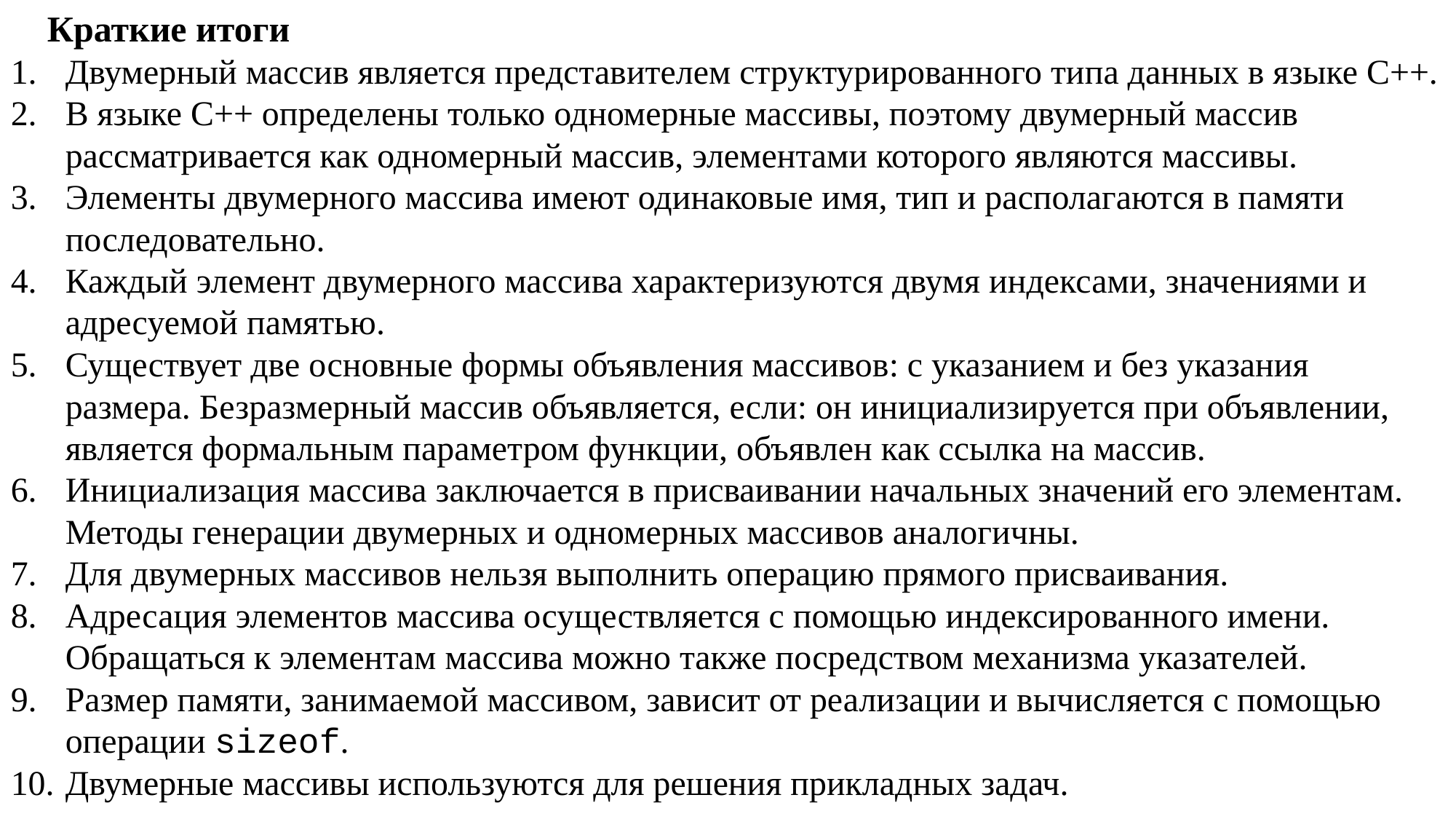

Краткие итоги
Двумерный массив является представителем структурированного типа данных в языке С++.
В языке С++ определены только одномерные массивы, поэтому двумерный массив рассматривается как одномерный массив, элементами которого являются массивы.
Элементы двумерного массива имеют одинаковые имя, тип и располагаются в памяти последовательно.
Каждый элемент двумерного массива характеризуются двумя индексами, значениями и адресуемой памятью.
Существует две основные формы объявления массивов: с указанием и без указания размера. Безразмерный массив объявляется, если: он инициализируется при объявлении, является формальным параметром функции, объявлен как ссылка на массив.
Инициализация массива заключается в присваивании начальных значений его элементам. Методы генерации двумерных и одномерных массивов аналогичны.
Для двумерных массивов нельзя выполнить операцию прямого присваивания.
Адресация элементов массива осуществляется с помощью индексированного имени. Обращаться к элементам массива можно также посредством механизма указателей.
Размер памяти, занимаемой массивом, зависит от реализации и вычисляется с помощью операции sizeof.
Двумерные массивы используются для решения прикладных задач.